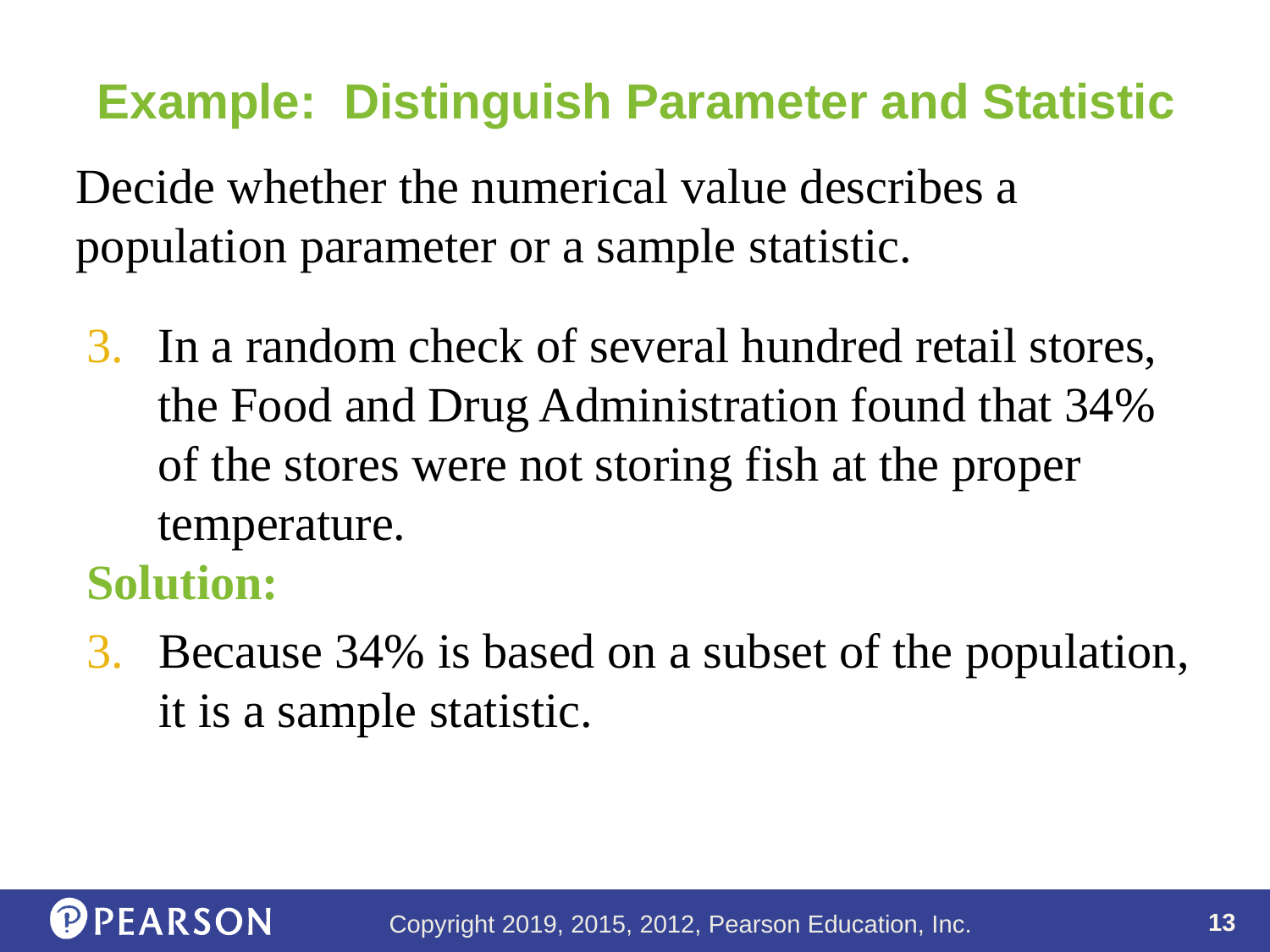

Example:  Distinguish Parameter and Statistic
Decide whether the numerical value describes a population parameter or a sample statistic.
In a random check of several hundred retail stores, the Food and Drug Administration found that 34% of the stores were not storing fish at the proper temperature.
Solution:
Because 34% is based on a subset of the population, it is a sample statistic.